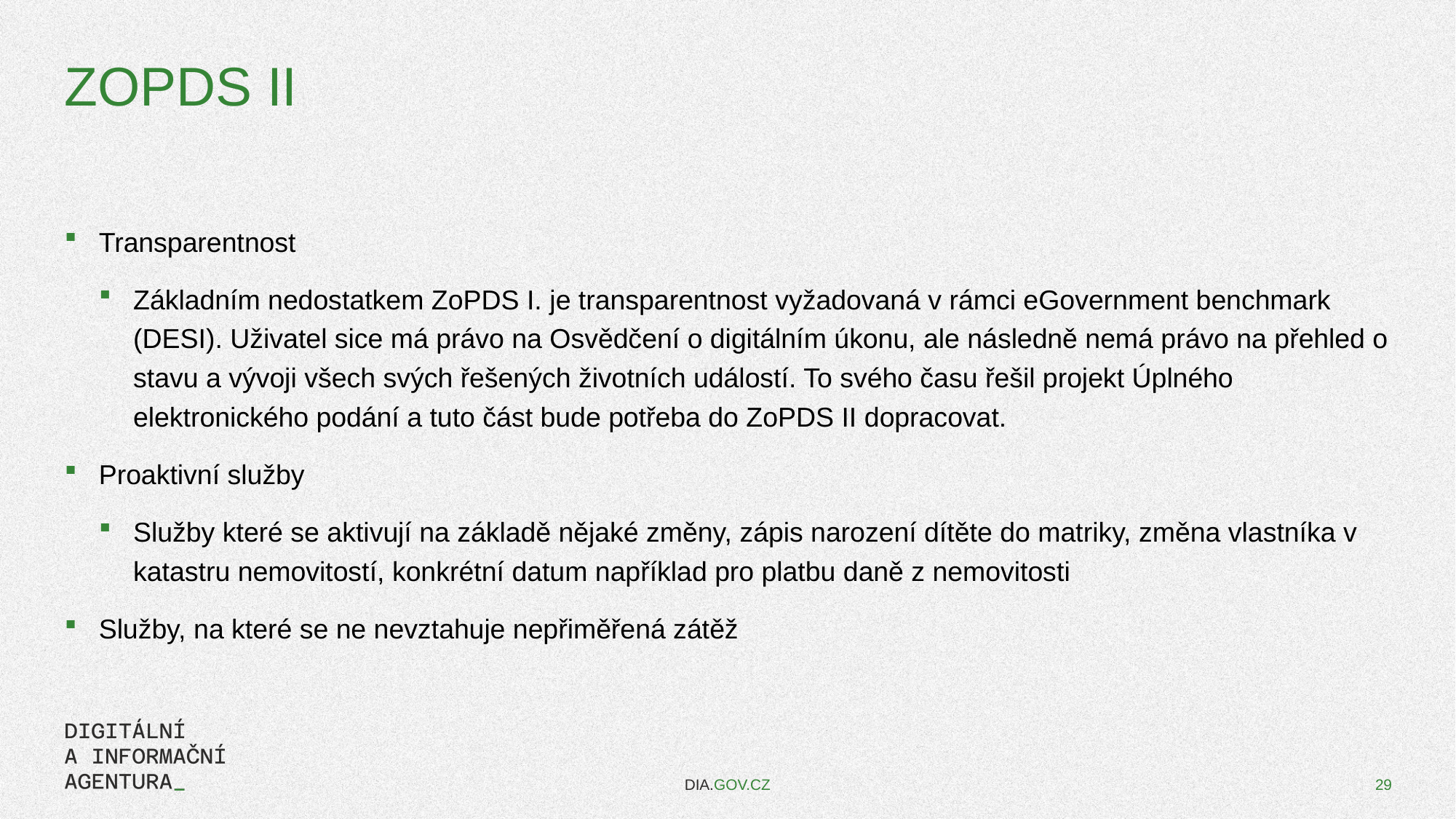

# ZoPDS II
Transparentnost
Základním nedostatkem ZoPDS I. je transparentnost vyžadovaná v rámci eGovernment benchmark (DESI). Uživatel sice má právo na Osvědčení o digitálním úkonu, ale následně nemá právo na přehled o stavu a vývoji všech svých řešených životních událostí. To svého času řešil projekt Úplného elektronického podání a tuto část bude potřeba do ZoPDS II dopracovat.
Proaktivní služby
Služby které se aktivují na základě nějaké změny, zápis narození dítěte do matriky, změna vlastníka v katastru nemovitostí, konkrétní datum například pro platbu daně z nemovitosti
Služby, na které se ne nevztahuje nepřiměřená zátěž

DIA.GOV.CZ
29